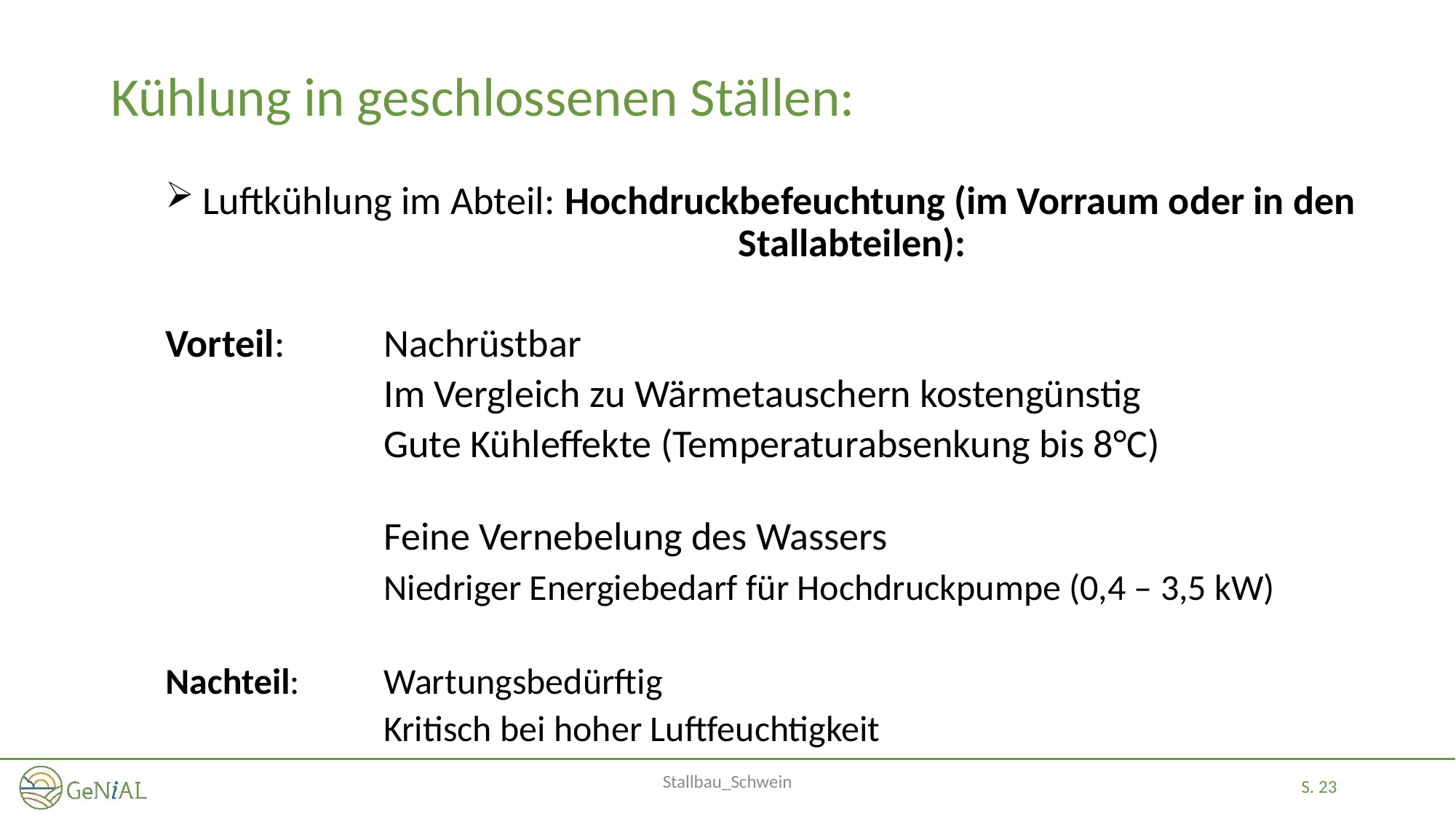

# Kühlung in geschlossenen Ställen:
 Luftkühlung im Abteil: Hochdruckbefeuchtung (im Vorraum oder in den 						Stallabteilen):

Vorteil: 	Nachrüstbar
		Im Vergleich zu Wärmetauschern kostengünstig
		Gute Kühleffekte (Temperaturabsenkung bis 8°C)
		Feine Vernebelung des Wassers
		Niedriger Energiebedarf für Hochdruckpumpe (0,4 – 3,5 kW)

Nachteil: 	Wartungsbedürftig
		Kritisch bei hoher Luftfeuchtigkeit

Stallbau_Schwein